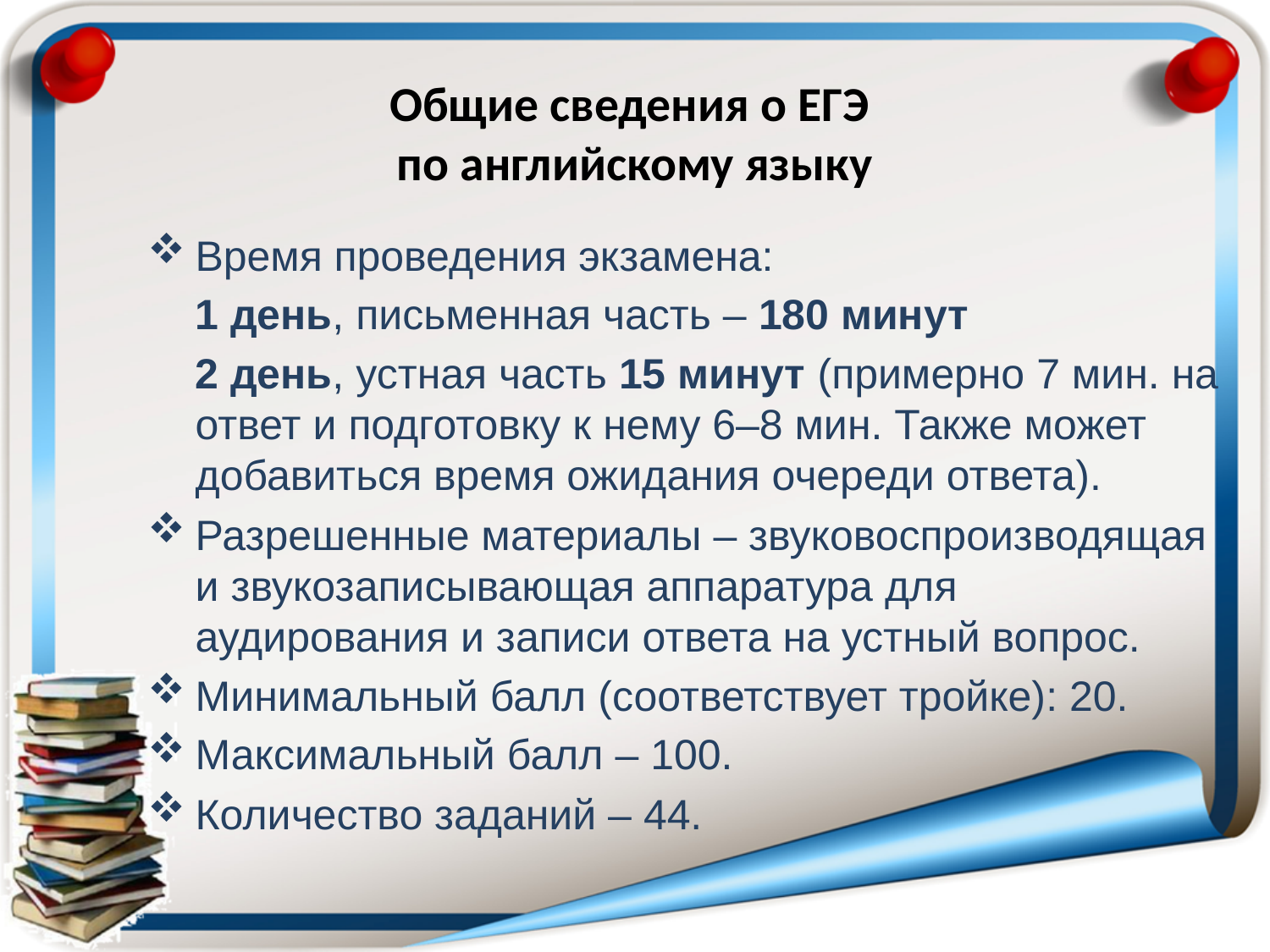

# Общие сведения о ЕГЭ по английскому языку
Время проведения экзамена:
    1 день, письменная часть – 180 минут
    2 день, устная часть 15 минут (примерно 7 мин. на ответ и подготовку к нему 6–8 мин. Также может добавиться время ожидания очереди ответа).
Разрешенные материалы – звуковоспроизводящая и звукозаписывающая аппаратура для аудирования и записи ответа на устный вопрос.
Минимальный балл (соответствует тройке): 20.
Максимальный балл – 100.
Количество заданий – 44.